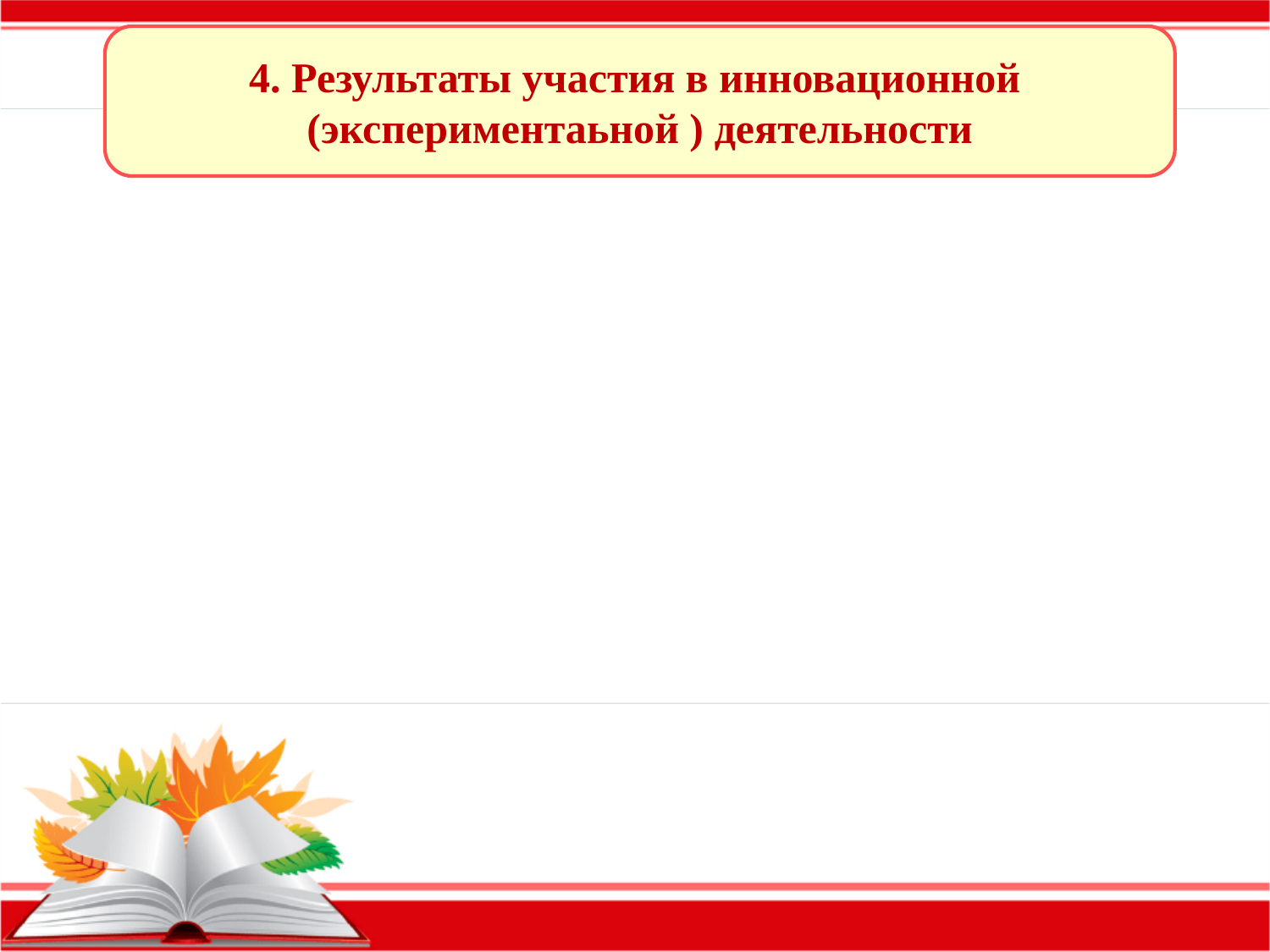

4. Результаты участия в инновационной
(экспериментаьной ) деятельности